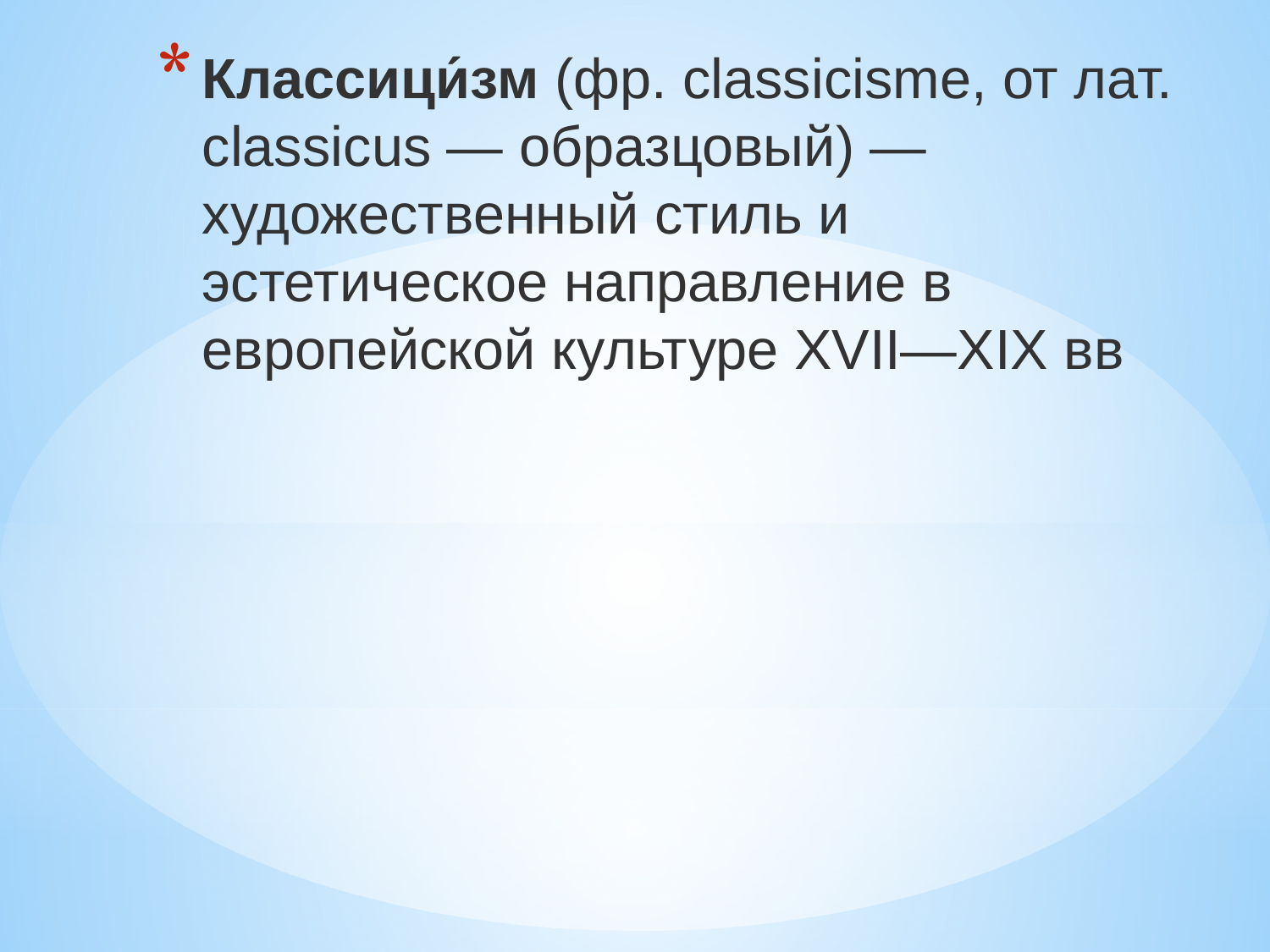

# Классици́зм (фр. classicisme, от лат. classicus — образцовый) — художественный стиль и эстетическое направление в европейской культуре XVII—XIX вв